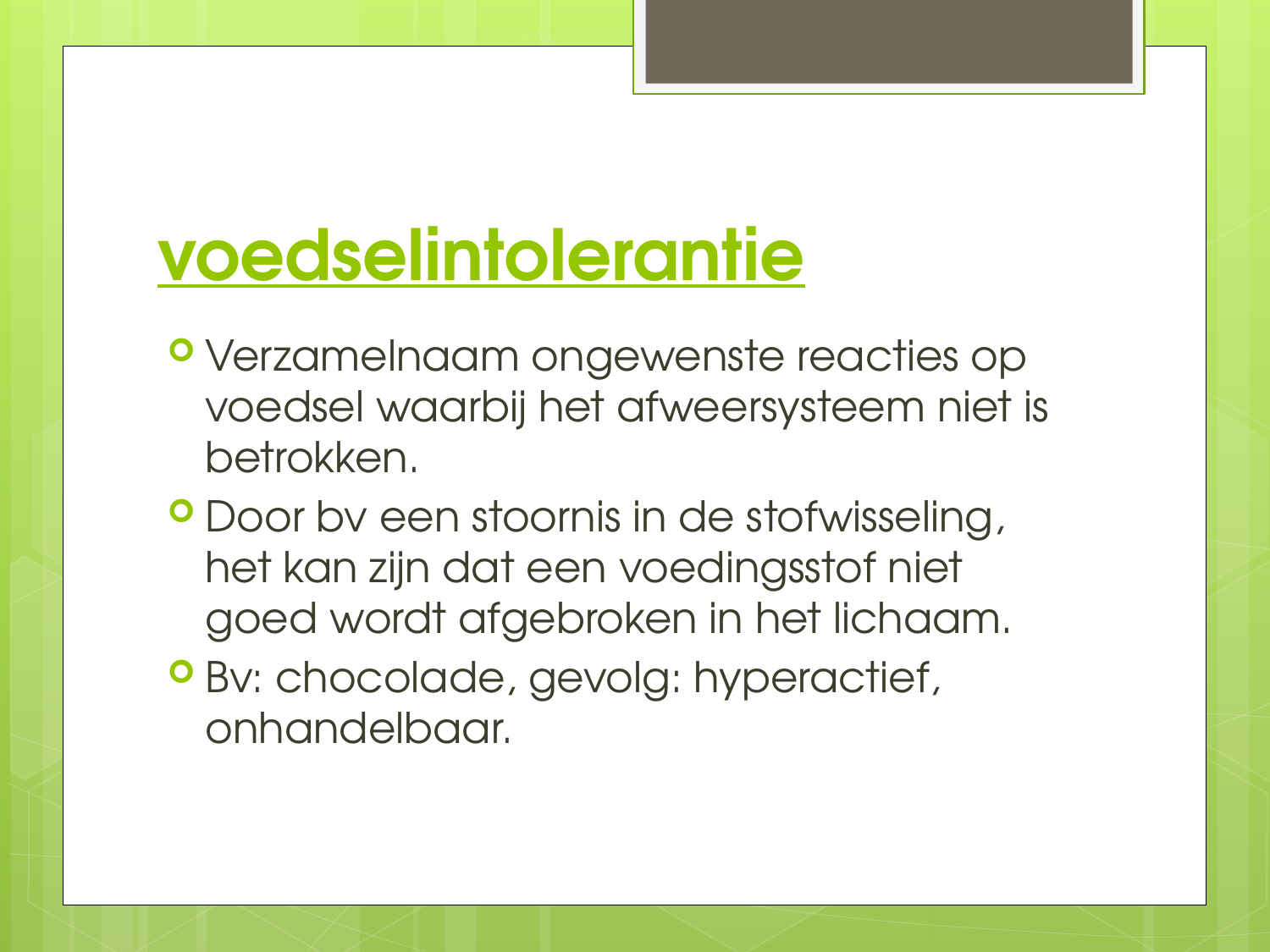

# voedselintolerantie
Verzamelnaam ongewenste reacties op voedsel waarbij het afweersysteem niet is betrokken.
Door bv een stoornis in de stofwisseling, het kan zijn dat een voedingsstof niet goed wordt afgebroken in het lichaam.
Bv: chocolade, gevolg: hyperactief, onhandelbaar.